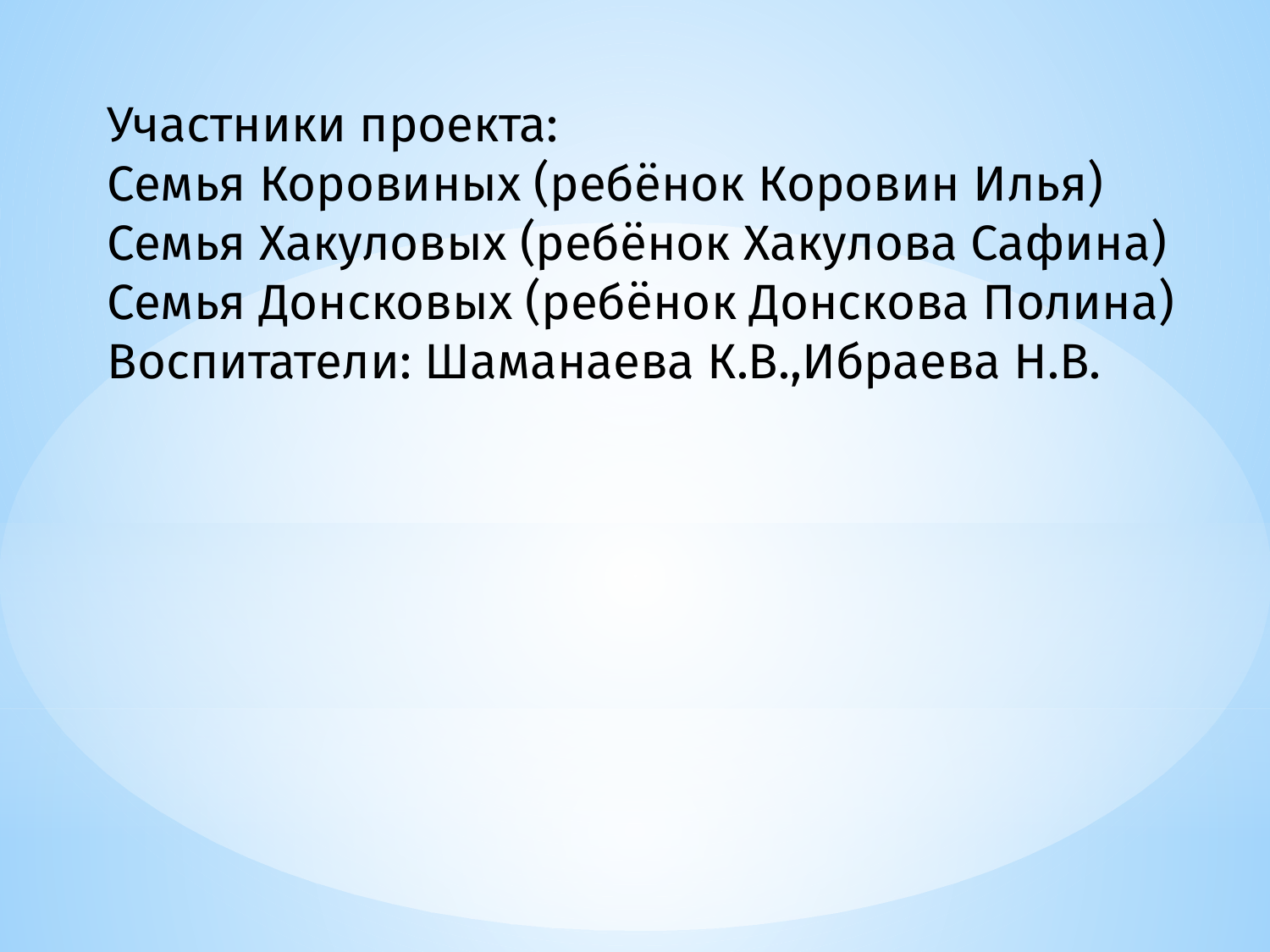

Участники проекта:
Семья Коровиных (ребёнок Коровин Илья)
Семья Хакуловых (ребёнок Хакулова Сафина)
Семья Донсковых (ребёнок Донскова Полина)
Воспитатели: Шаманаева К.В.,Ибраева Н.В.